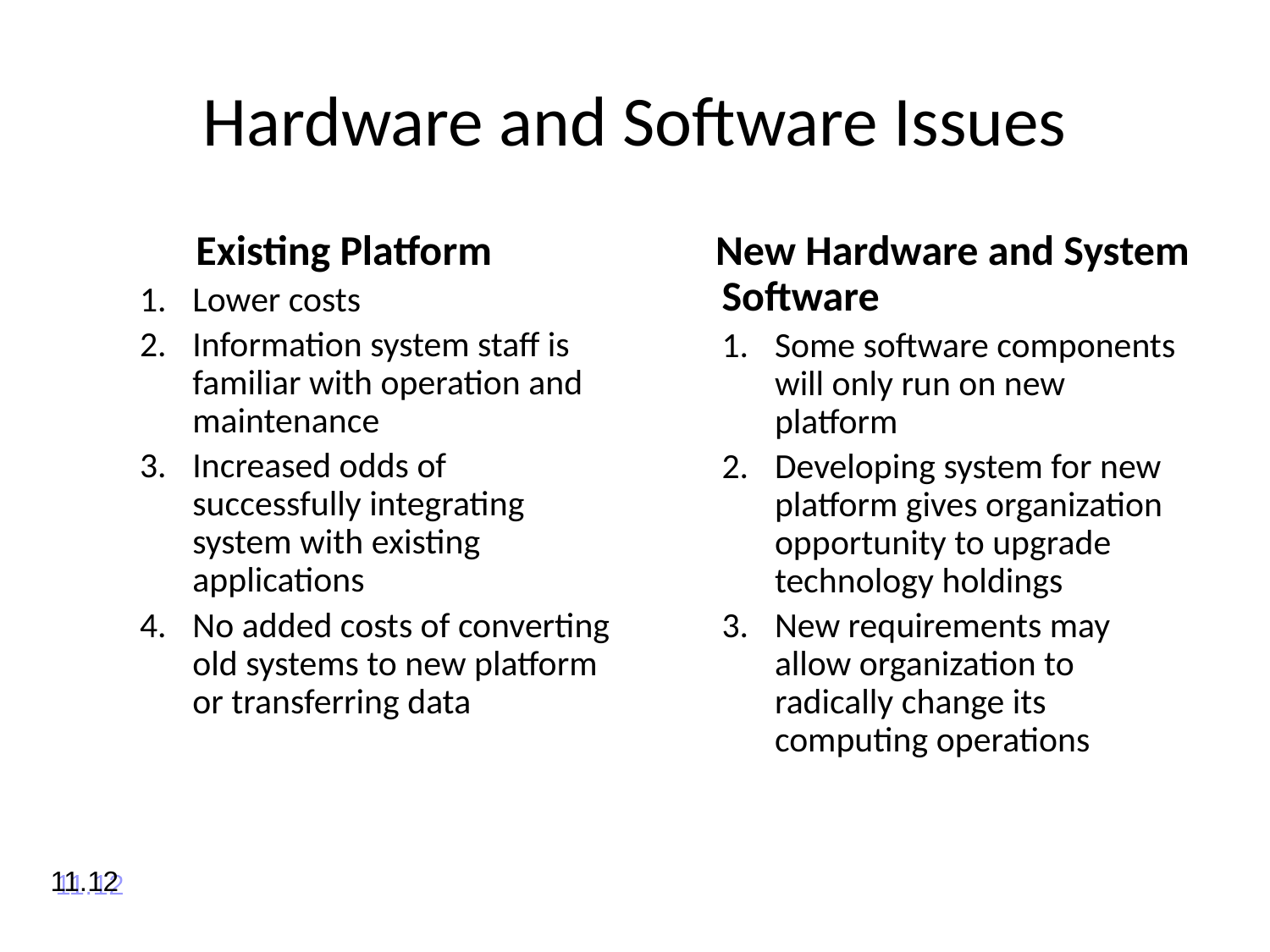

# Hardware and Software Issues
Existing Platform
Lower costs
Information system staff is familiar with operation and maintenance
Increased odds of successfully integrating system with existing applications
No added costs of converting old systems to new platform or transferring data
      New Hardware and System Software
Some software components will only run on new platform
Developing system for new platform gives organization opportunity to upgrade technology holdings
New requirements may allow organization to radically change its computing operations
11.12